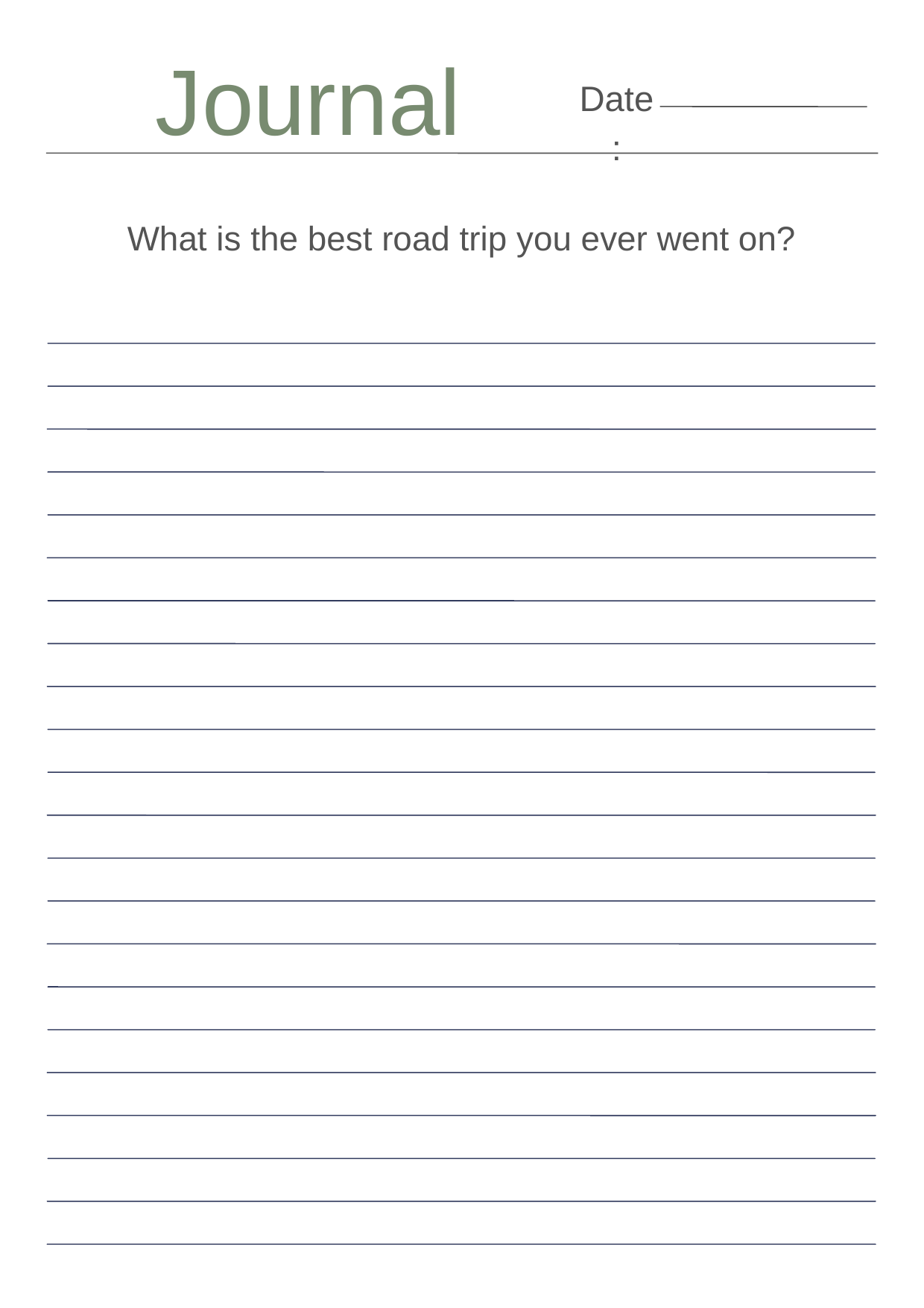

Journal
Date:

What is the best road trip you ever went on?